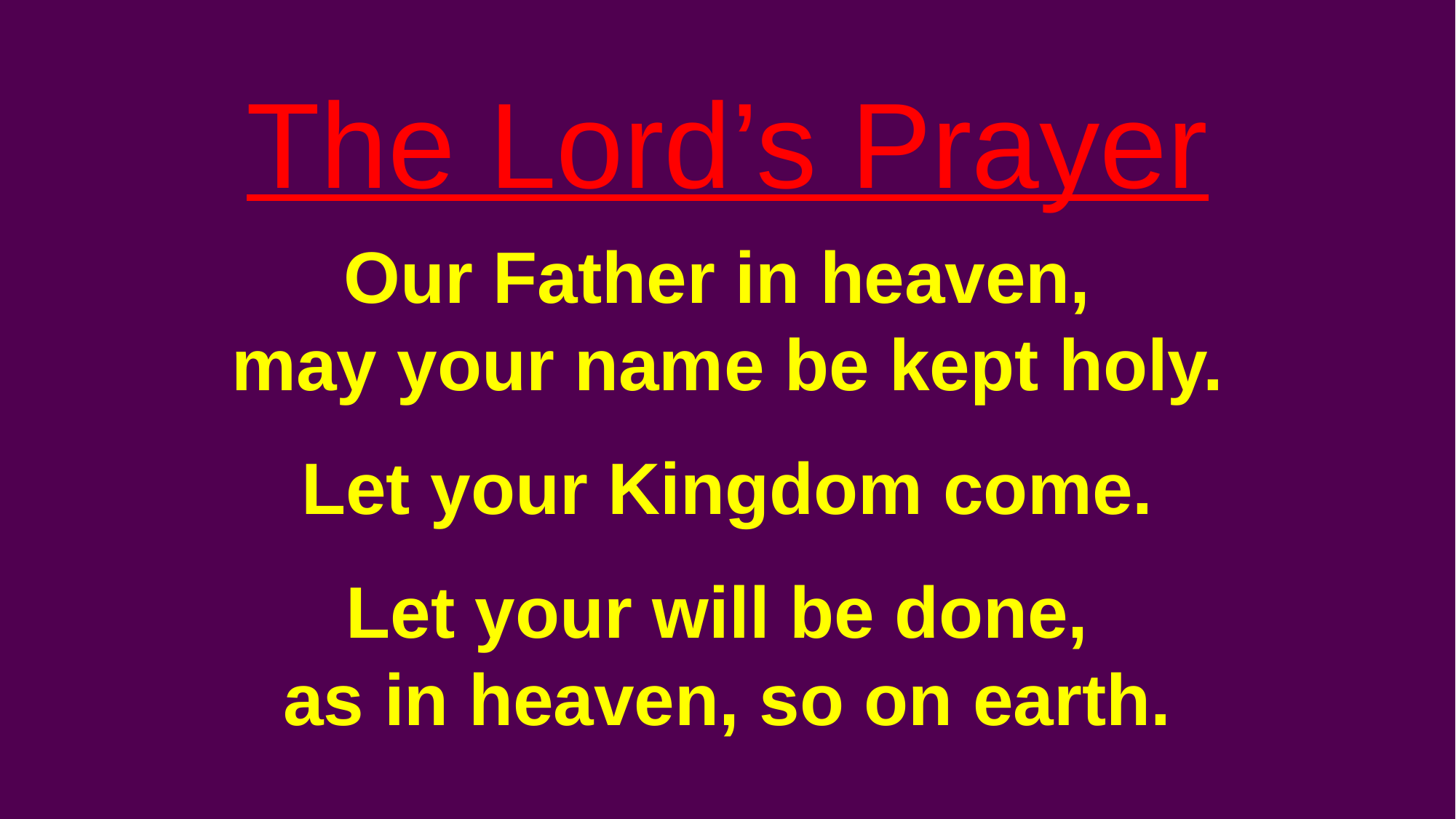

The Lord’s Prayer
Our Father in heaven,
may your name be kept holy.
Let your Kingdom come.
Let your will be done,
as in heaven, so on earth.